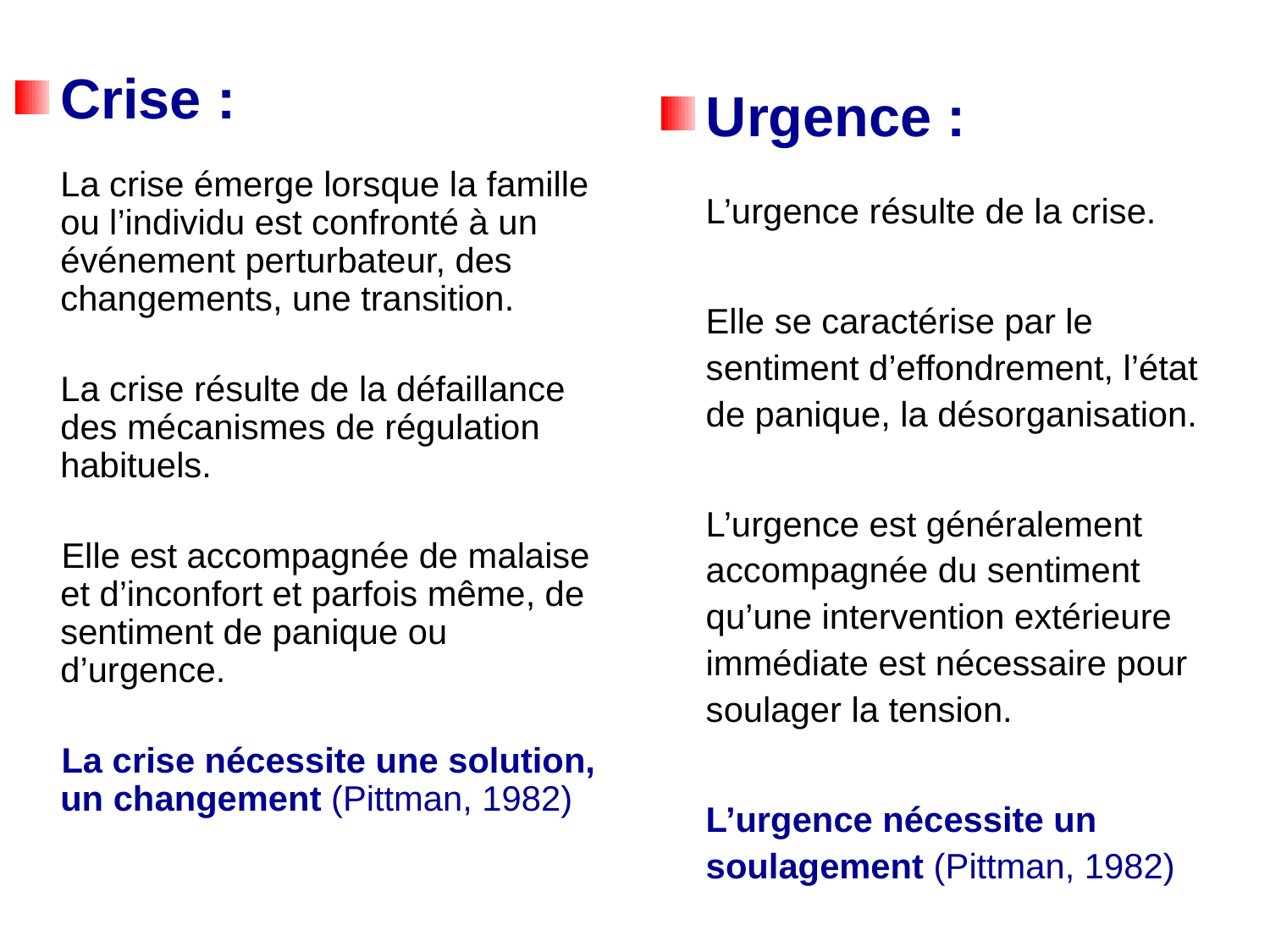

Crise :
	La crise émerge lorsque la famille ou l’individu est confronté à un événement perturbateur, des changements, une transition.

	La crise résulte de la défaillance des mécanismes de régulation habituels.

     Elle est accompagnée de malaise et d’inconfort et parfois même, de sentiment de panique ou d’urgence.

     La crise nécessite une solution, un changement (Pittman, 1982)
Urgence :
	L’urgence résulte de la crise.

	Elle se caractérise par le sentiment d’effondrement, l’état de panique, la désorganisation.

	L’urgence est généralement accompagnée du sentiment qu’une intervention extérieure immédiate est nécessaire pour soulager la tension.

	L’urgence nécessite un soulagement (Pittman, 1982)